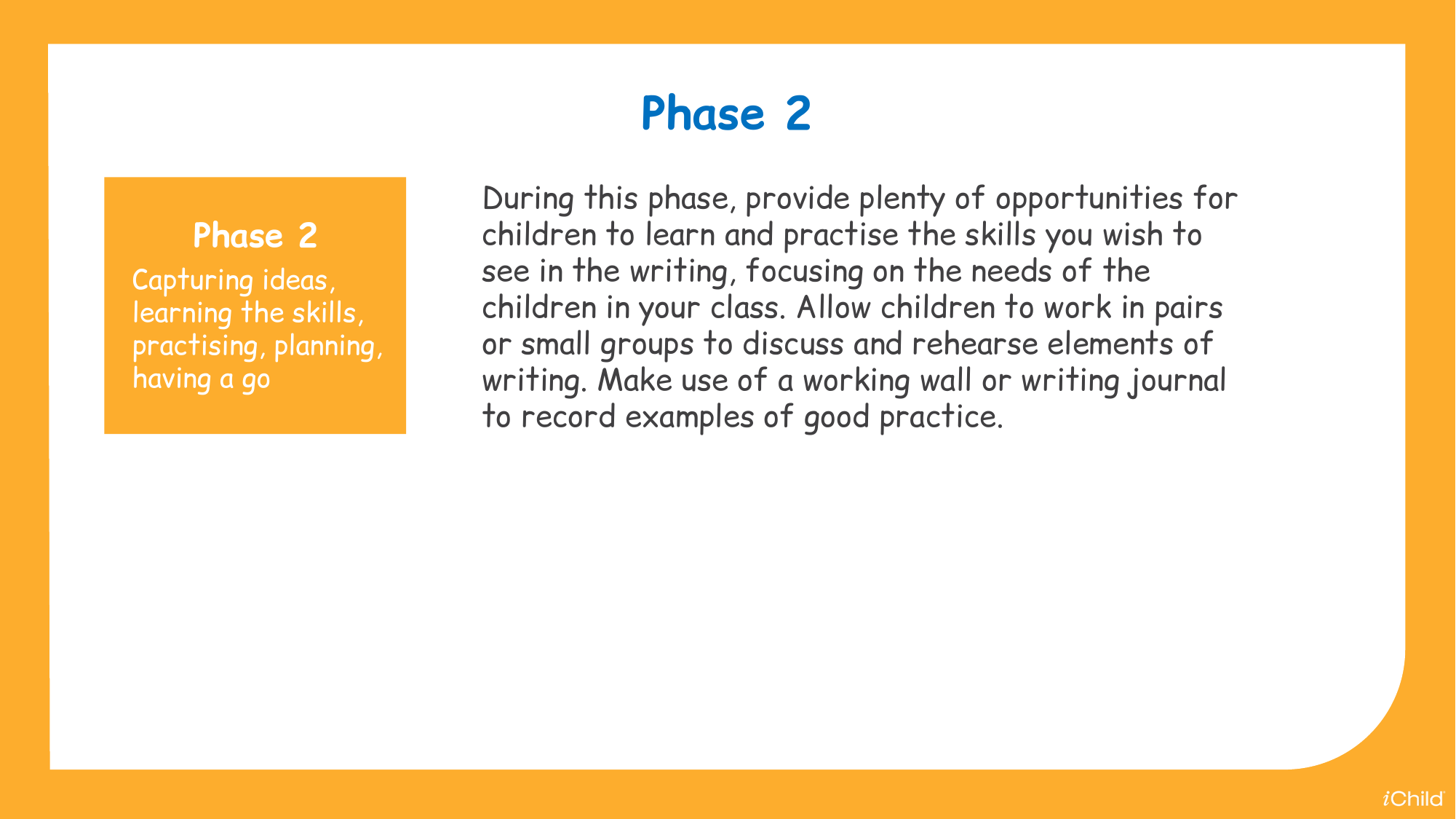

Phase 2
During this phase, provide plenty of opportunities for children to learn and practise the skills you wish to see in the writing, focusing on the needs of the children in your class. Allow children to work in pairs or small groups to discuss and rehearse elements of writing. Make use of a working wall or writing journal to record examples of good practice.
Phase 2
Capturing ideas, learning the skills, practising, planning, having a go